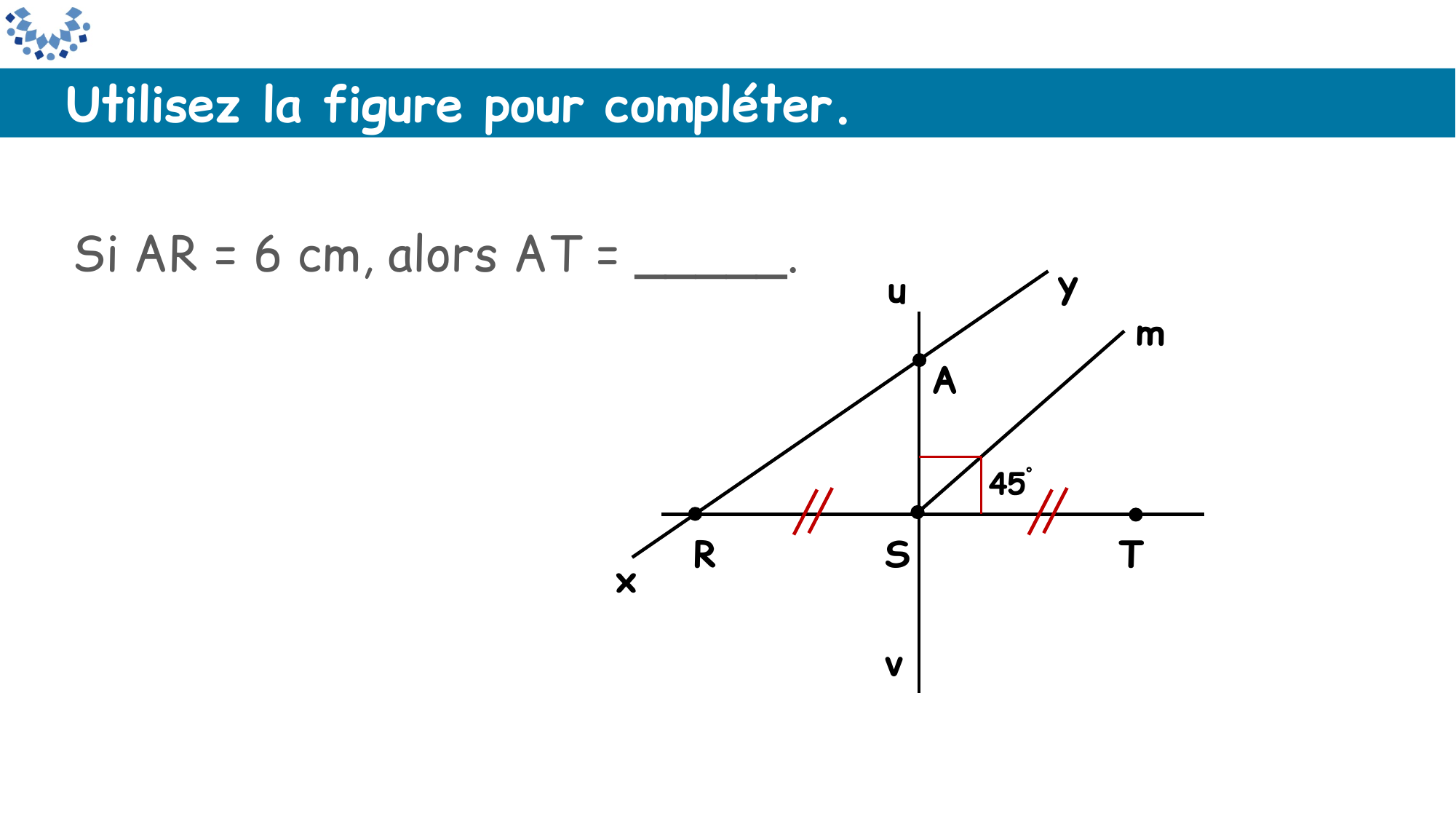

Utilisez la figure pour compléter.
Si AR = 6 cm, alors AT = _____.
y
m

45°

S
T
R
x
v
u
A